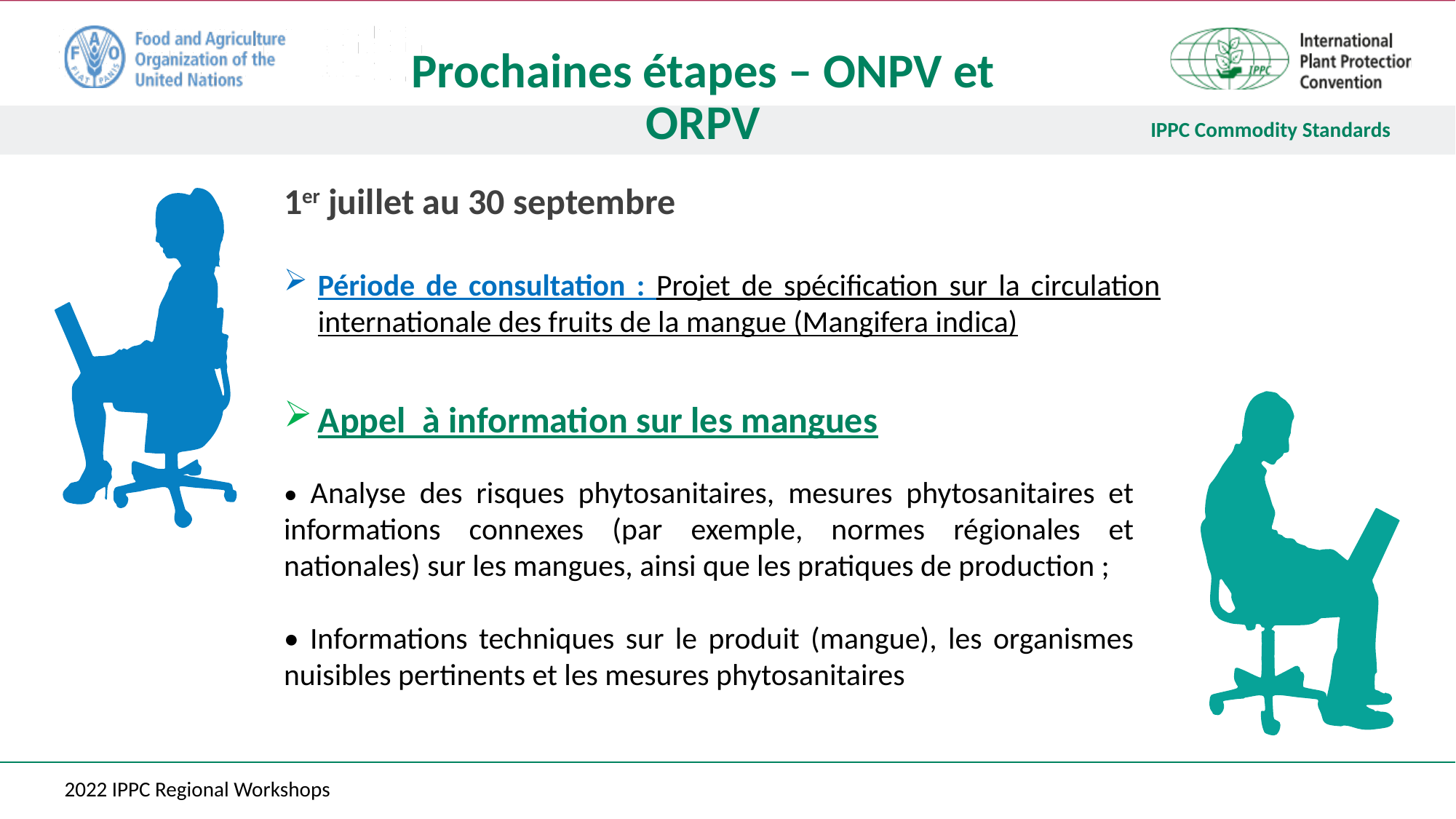

# Prochaines étapes – ONPV et ORPV
1er juillet au 30 septembre

Période de consultation : Projet de spécification sur la circulation internationale des fruits de la mangue (Mangifera indica)

Appel  à information sur les mangues

• Analyse des risques phytosanitaires, mesures phytosanitaires et informations connexes (par exemple, normes régionales et nationales) sur les mangues, ainsi que les pratiques de production ;

• Informations techniques sur le produit (mangue), les organismes nuisibles pertinents et les mesures phytosanitaires